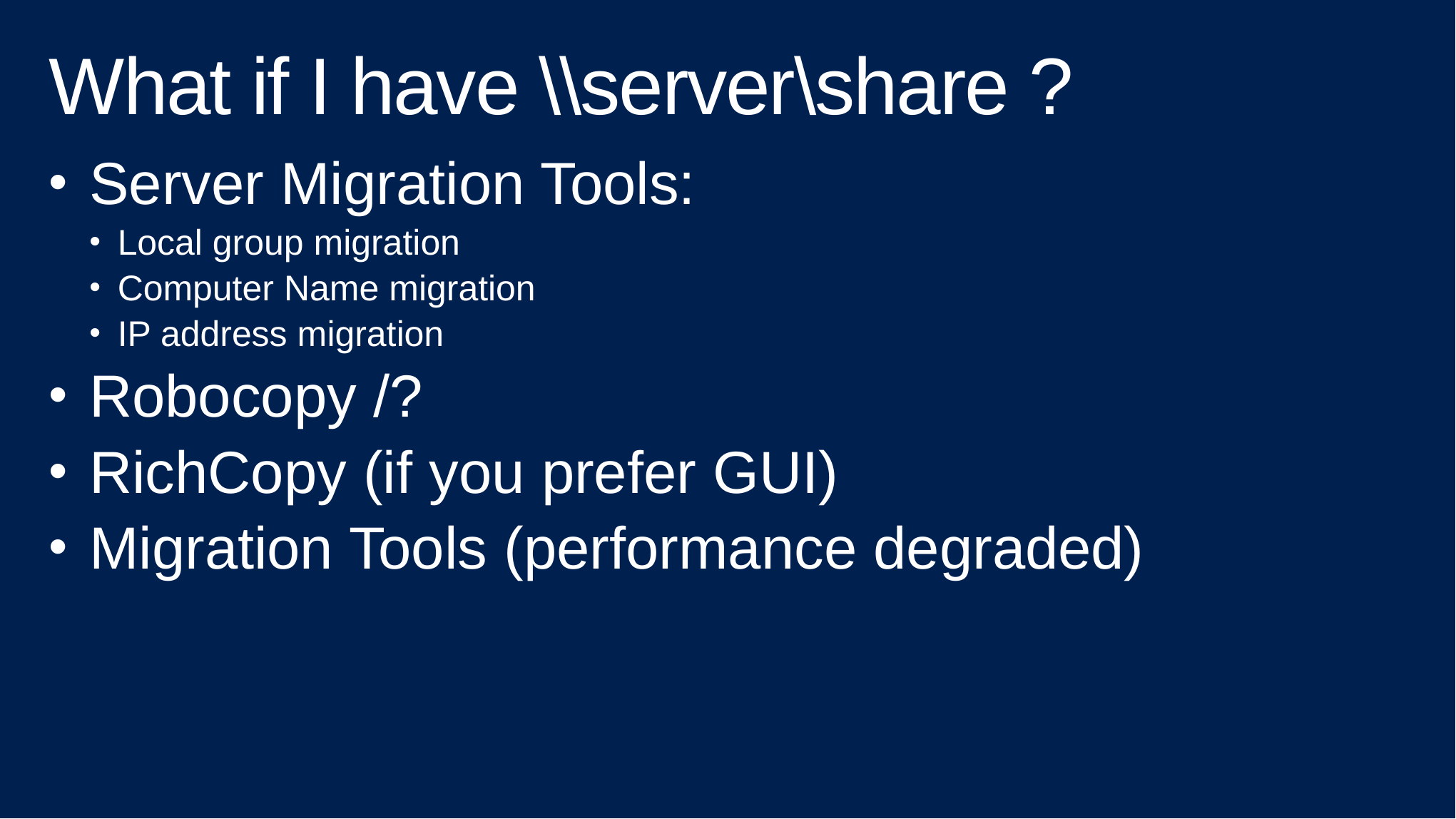

# What if I have \\server\share ?
Server Migration Tools:
Local group migration
Computer Name migration
IP address migration
Robocopy /?
RichCopy (if you prefer GUI)
Migration Tools (performance degraded)